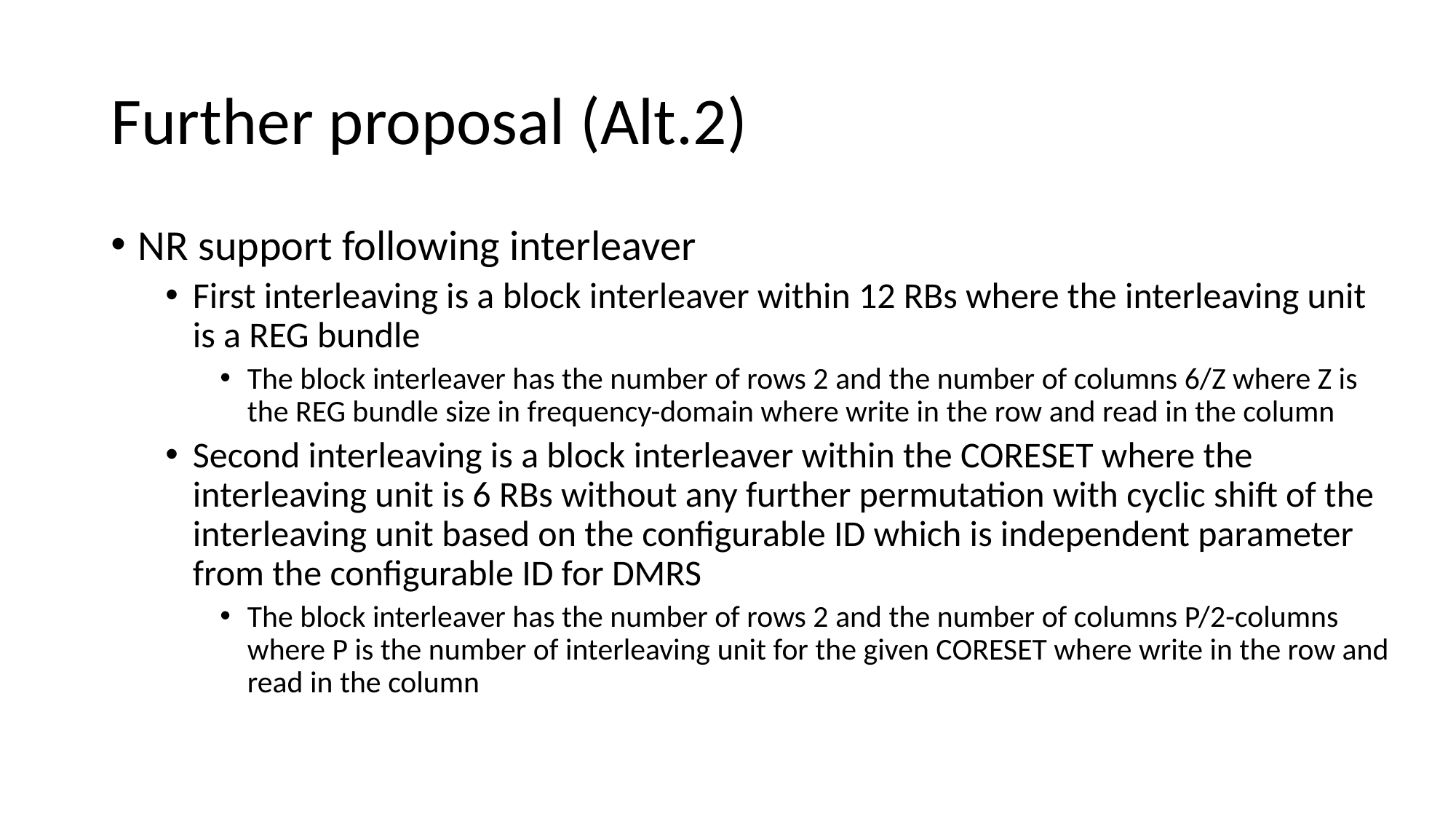

# Further proposal (Alt.2)
NR support following interleaver
First interleaving is a block interleaver within 12 RBs where the interleaving unit is a REG bundle
The block interleaver has the number of rows 2 and the number of columns 6/Z where Z is the REG bundle size in frequency-domain where write in the row and read in the column
Second interleaving is a block interleaver within the CORESET where the interleaving unit is 6 RBs without any further permutation with cyclic shift of the interleaving unit based on the configurable ID which is independent parameter from the configurable ID for DMRS
The block interleaver has the number of rows 2 and the number of columns P/2-columns where P is the number of interleaving unit for the given CORESET where write in the row and read in the column